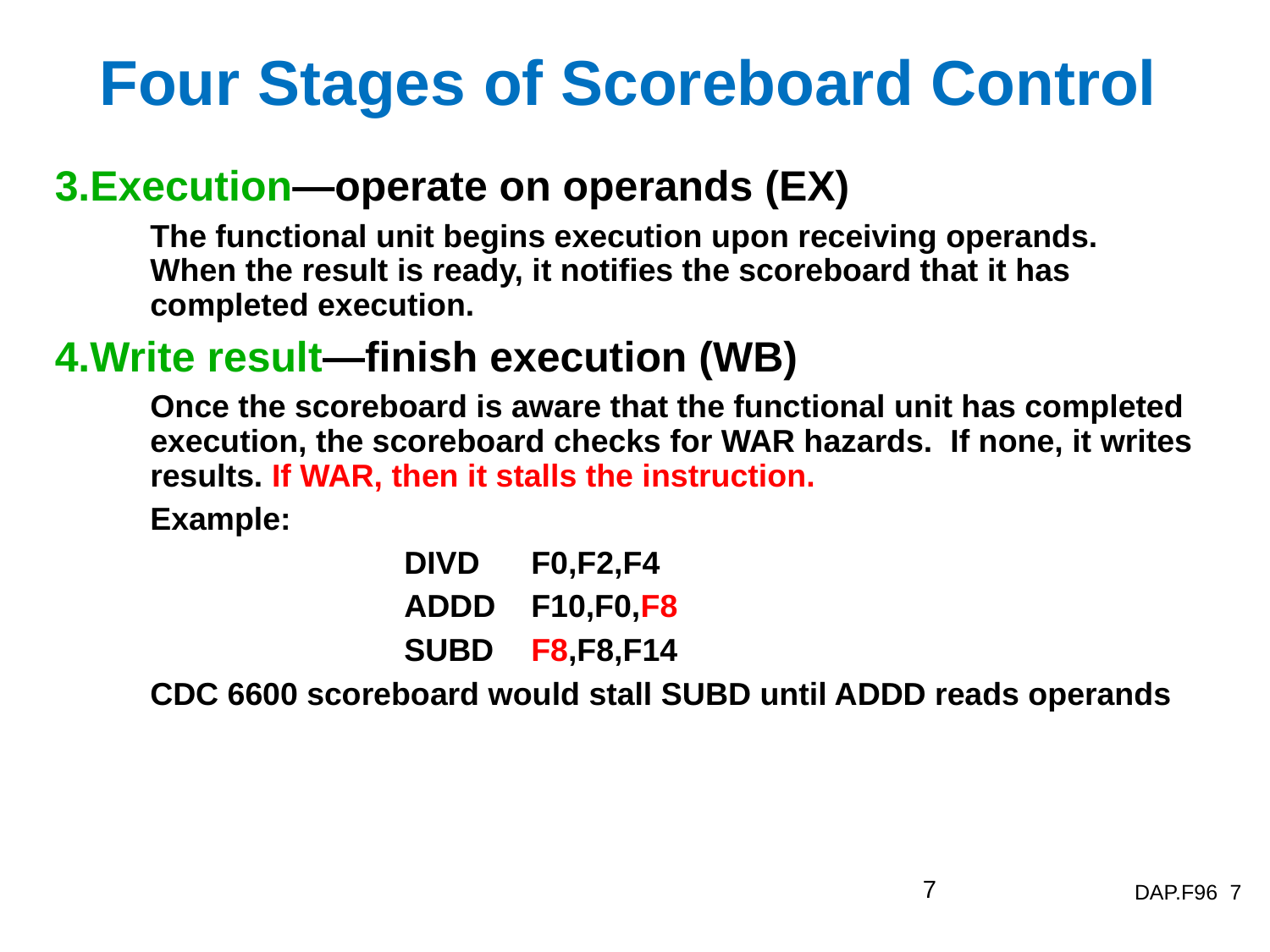

# Four Stages of Scoreboard Control
3.Execution—operate on operands (EX)
 	The functional unit begins execution upon receiving operands. When the result is ready, it notifies the scoreboard that it has completed execution.
4.Write result—finish execution (WB)
 	Once the scoreboard is aware that the functional unit has completed execution, the scoreboard checks for WAR hazards.  If none, it writes results. If WAR, then it stalls the instruction.
	Example:
 			DIVD	F0,F2,F4
 			ADDD	F10,F0,F8
 			SUBD	F8,F8,F14
 	CDC 6600 scoreboard would stall SUBD until ADDD reads operands
7